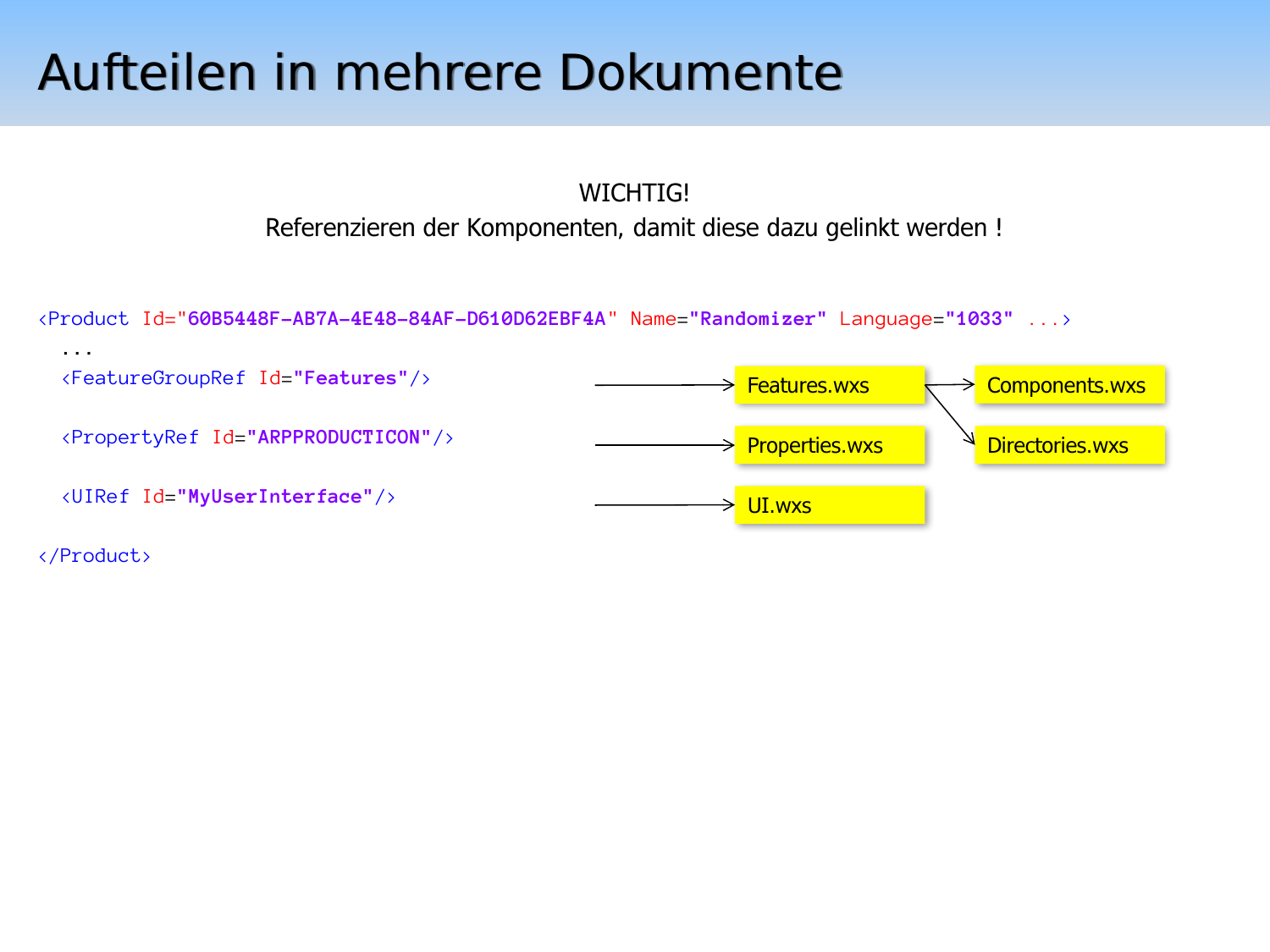

# Aufteilen in mehrere Dokumente

WICHTIG!
Referenzieren der Komponenten, damit diese dazu gelinkt werden !

<Product Id="60B5448F-AB7A-4E48-84AF-D610D62EBF4A" Name="Randomizer" Language="1033" ...>
  ...
  <FeatureGroupRef Id="Features"/>

  <PropertyRef Id="ARPPRODUCTICON"/>

  <UIRef Id="MyUserInterface"/>

</Product>

Components.wxs
Features.wxs
Properties.wxs
Directories.wxs
UI.wxs